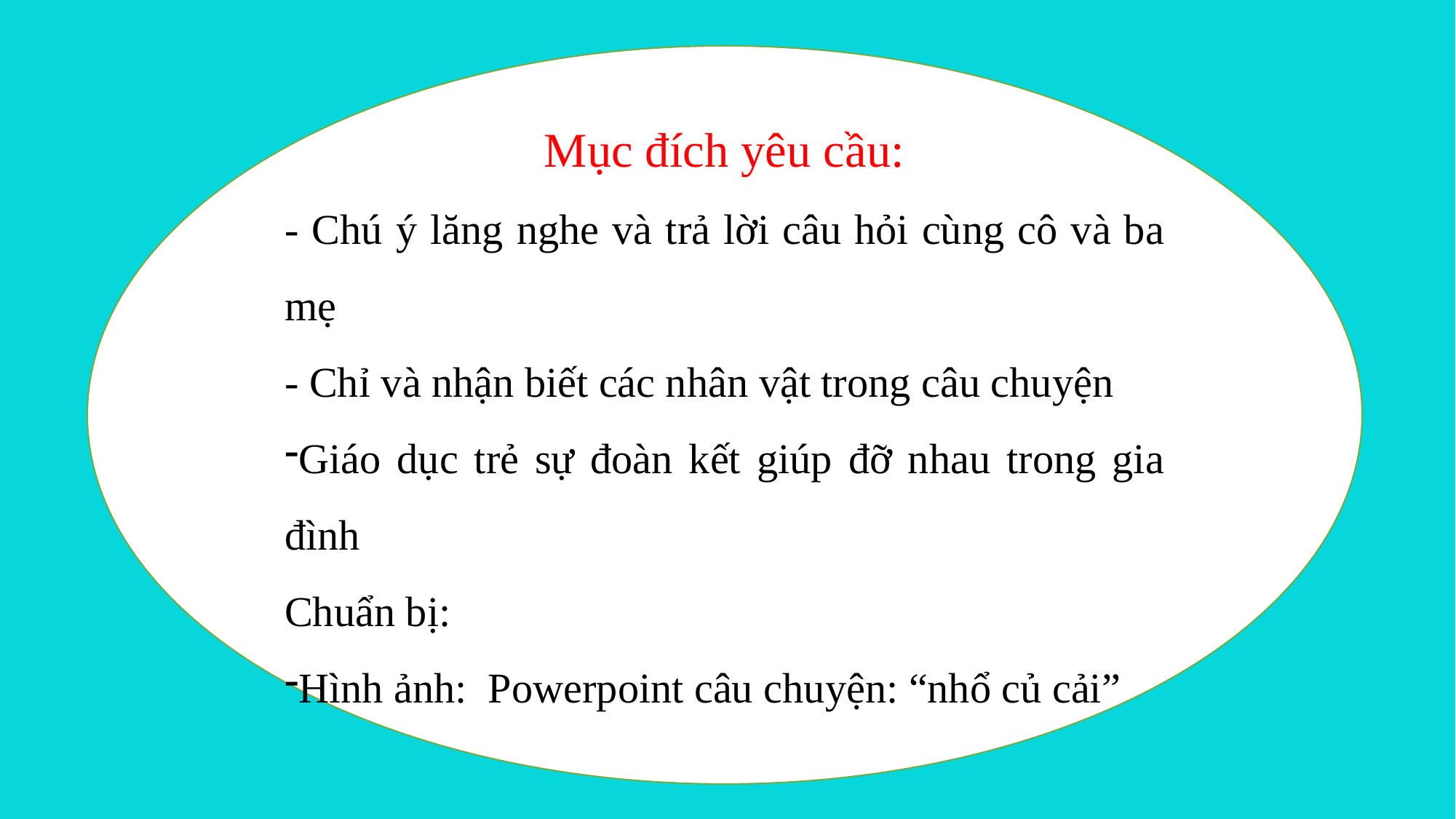

Mục đích yêu cầu:
- Chú ý lăng nghe và trả lời câu hỏi cùng cô và ba mẹ
- Chỉ và nhận biết các nhân vật trong câu chuyện
Giáo dục trẻ sự đoàn kết giúp đỡ nhau trong gia đình
Chuẩn bị:
Hình ảnh:  Powerpoint câu chuyện: “nhổ củ cải”